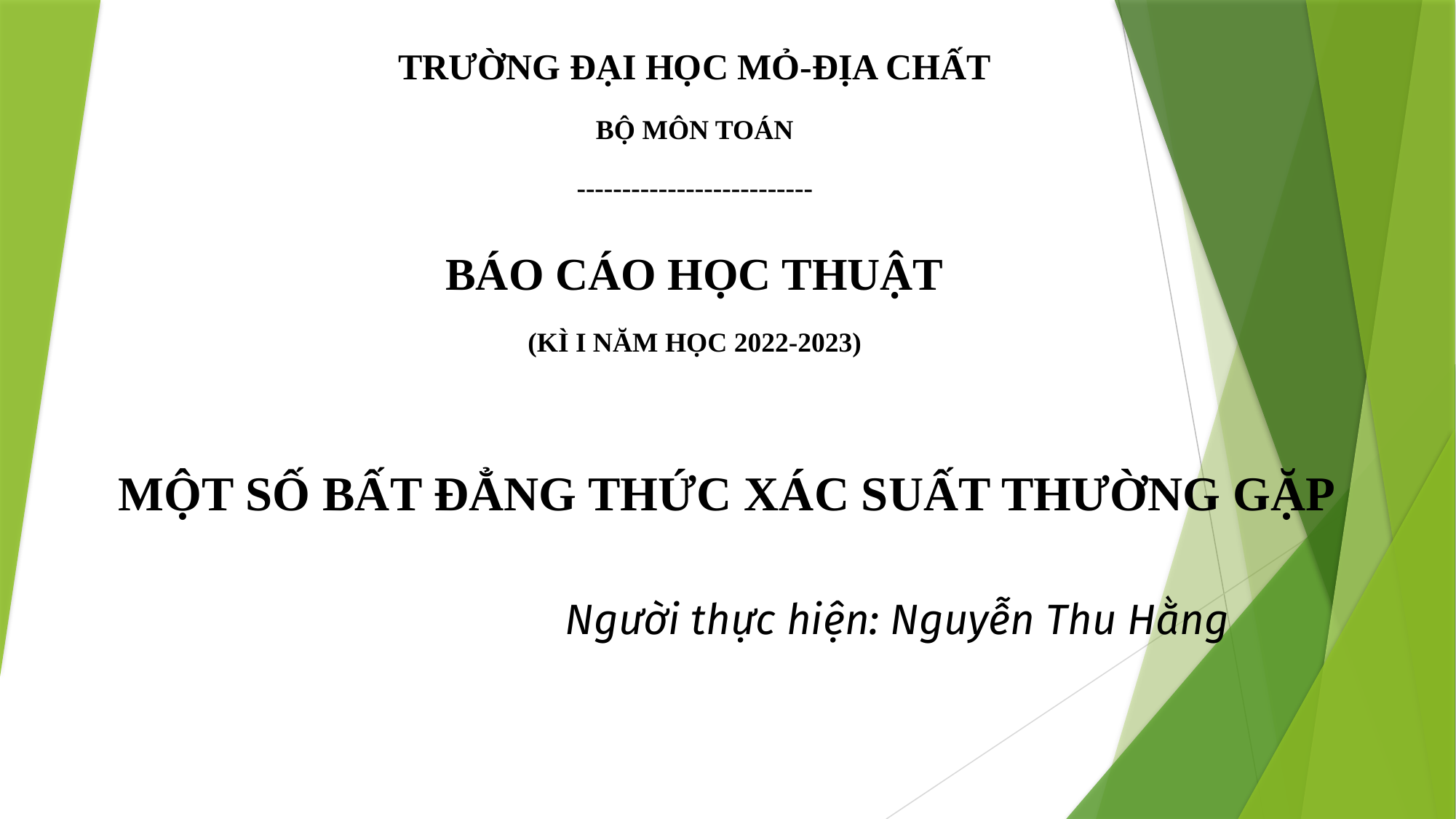

TRƯỜNG ĐẠI HỌC MỎ-ĐỊA CHẤT
BỘ MÔN TOÁN
--------------------------
BÁO CÁO HỌC THUẬT
(KÌ I NĂM HỌC 2022-2023)
MỘT SỐ BẤT ĐẲNG THỨC XÁC SUẤT THƯỜNG GẶP
Người thực hiện: Nguyễn Thu Hằng